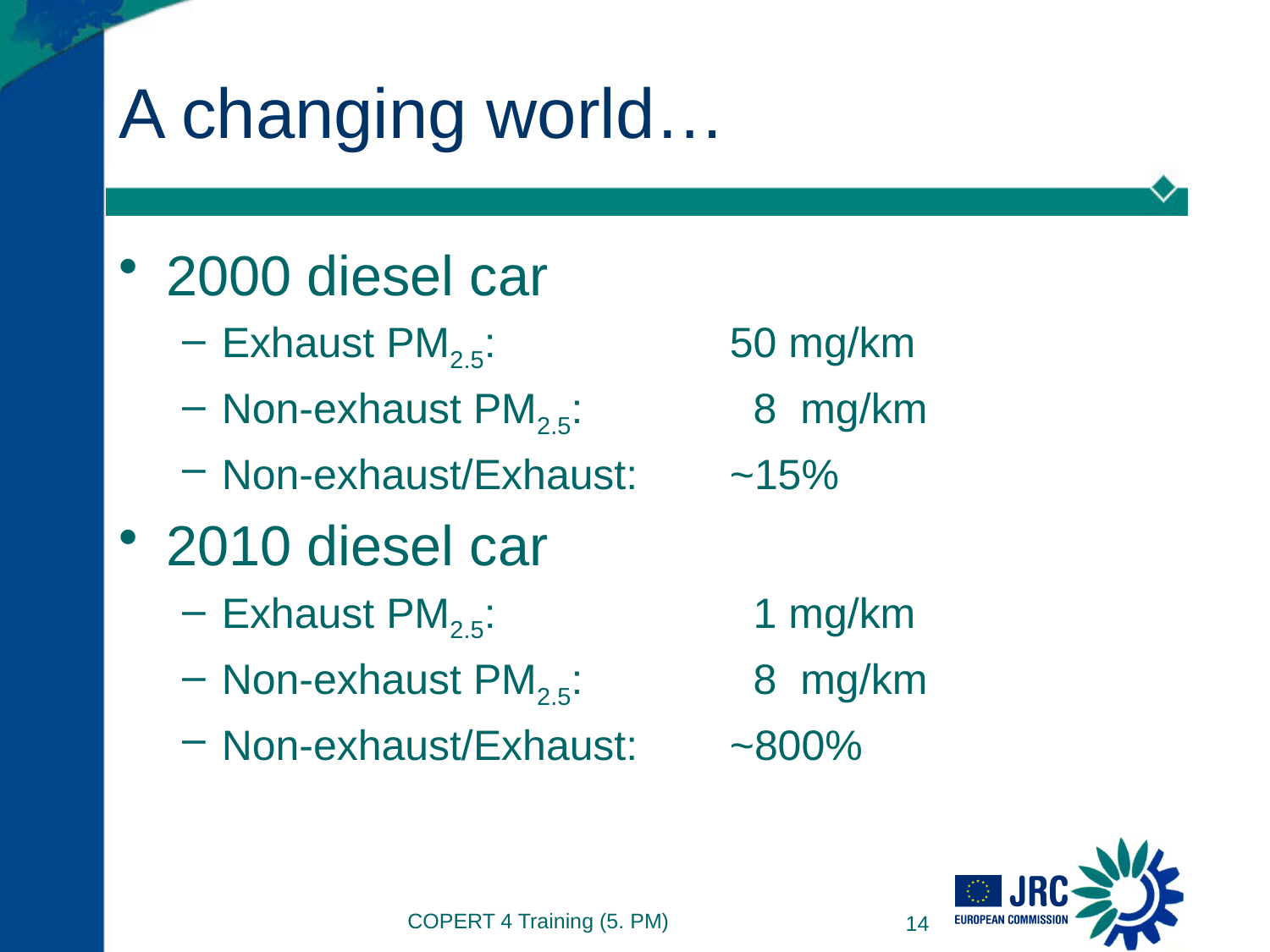

# A changing world…
2000 diesel car
Exhaust PM2.5: 		50 mg/km
Non-exhaust PM2.5:		  8  mg/km
Non-exhaust/Exhaust:	~15%
2010 diesel car
Exhaust PM2.5: 		  1 mg/km
Non-exhaust PM2.5:		  8  mg/km
Non-exhaust/Exhaust:	~800%
COPERT 4 Training (5. PM)
14